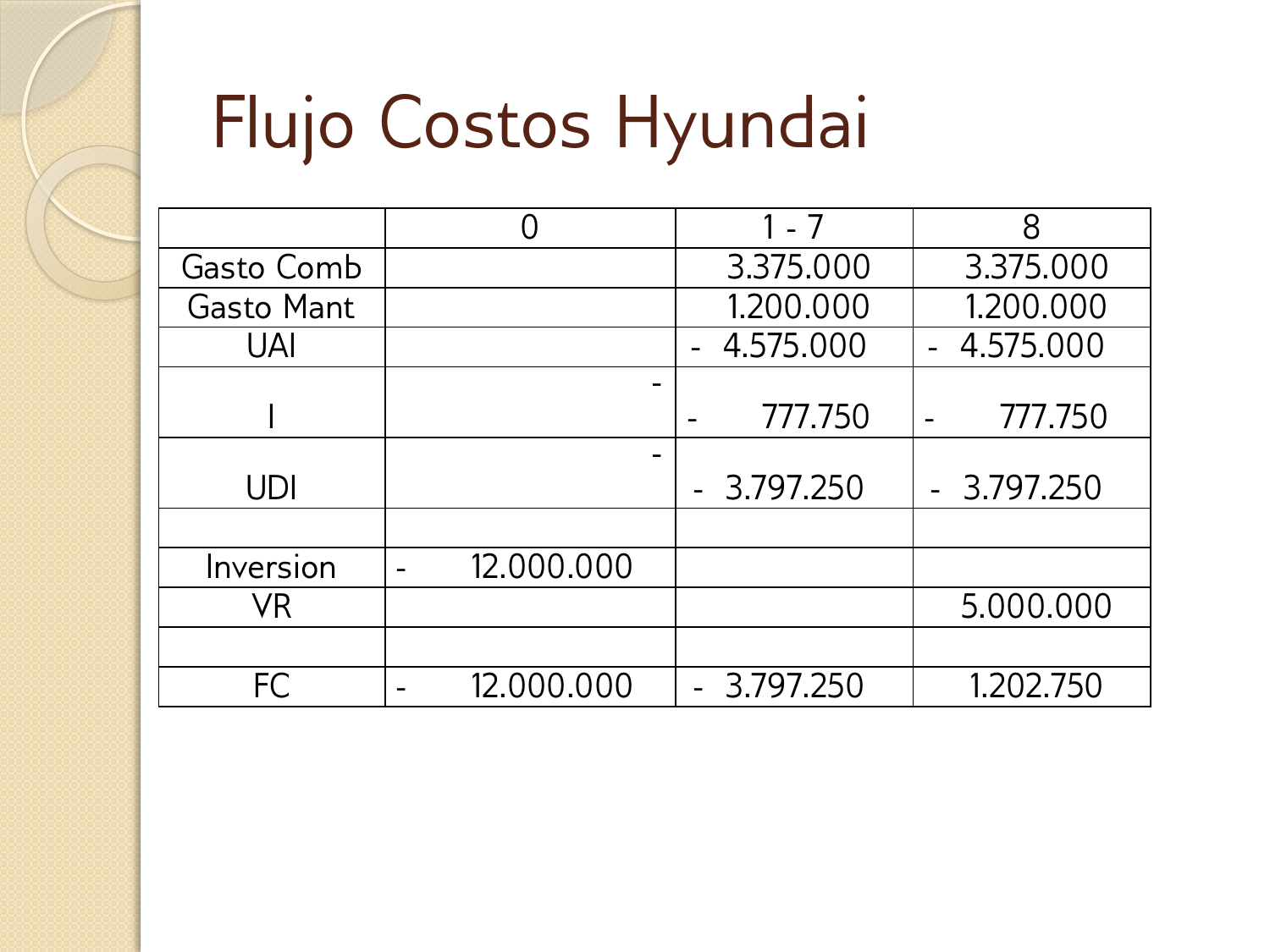

# Flujo Costos Hyundai
|  | 0 | 1 - 7 | 8 |
| --- | --- | --- | --- |
| Gasto Comb |  | 3.375.000 | 3.375.000 |
| Gasto Mant |  | 1.200.000 | 1.200.000 |
| UAI |  | - 4.575.000 | - 4.575.000 |
| I | - | - 777.750 | - 777.750 |
| UDI | - | - 3.797.250 | - 3.797.250 |
|  |  |  |  |
| Inversion | - 12.000.000 |  |  |
| VR |  |  | 5.000.000 |
|  |  |  |  |
| FC | - 12.000.000 | - 3.797.250 | 1.202.750 |